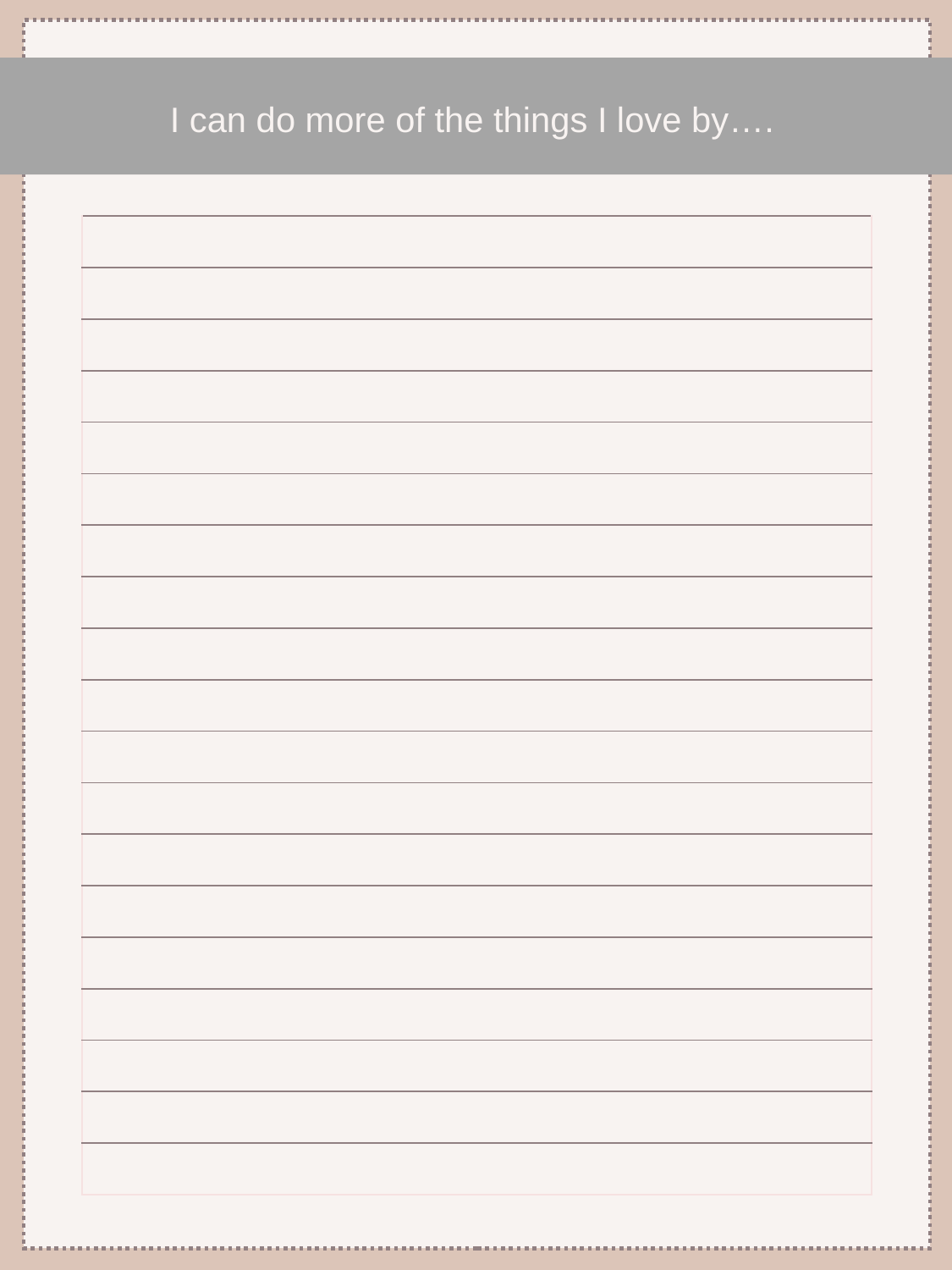

# I can do more of the things I love by….
|  |
| --- |
|  |
|  |
|  |
|  |
|  |
|  |
|  |
|  |
|  |
|  |
|  |
|  |
|  |
|  |
|  |
|  |
|  |
|  |